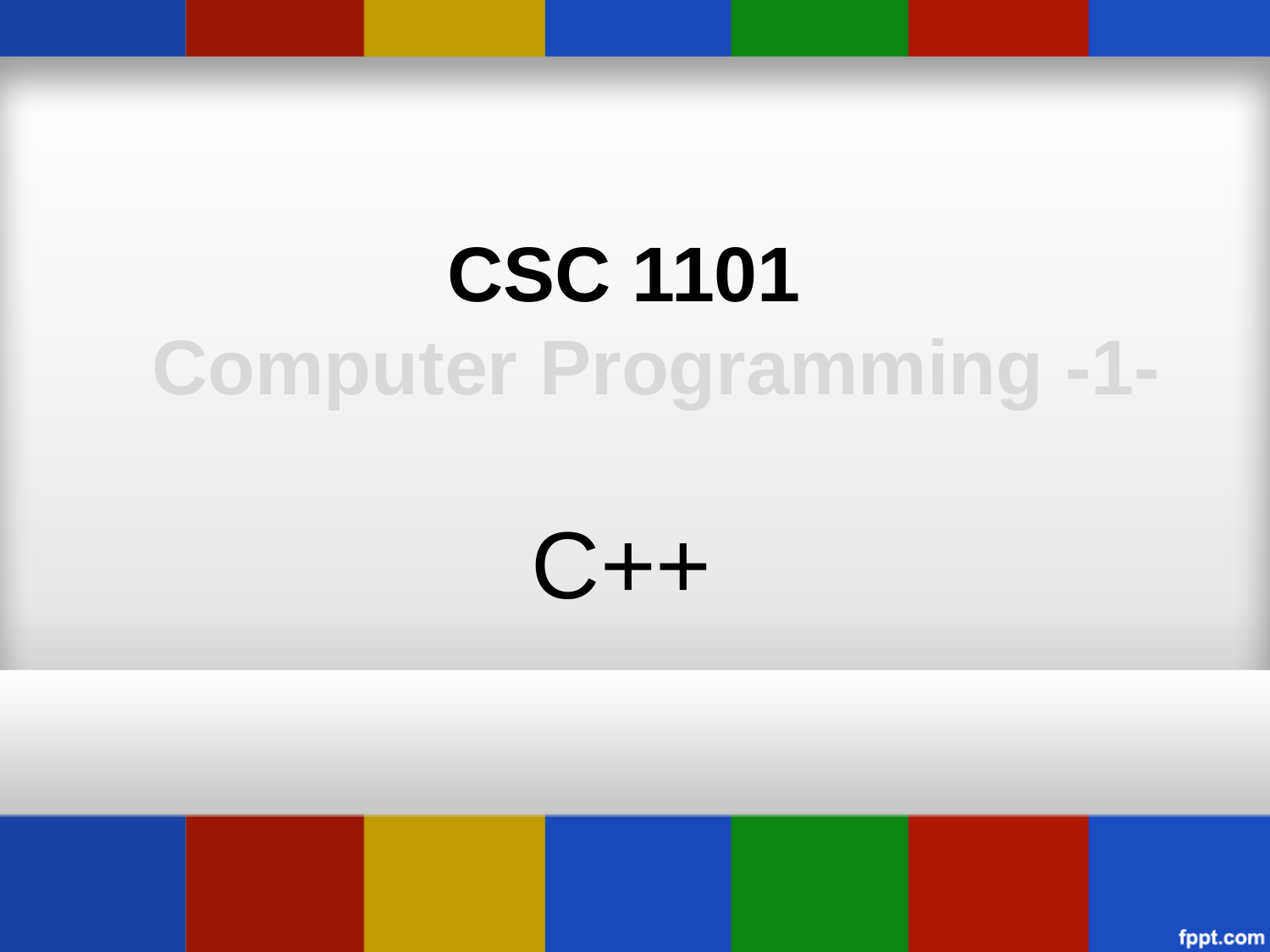

# CSC 1101 Computer Programming -1- C++